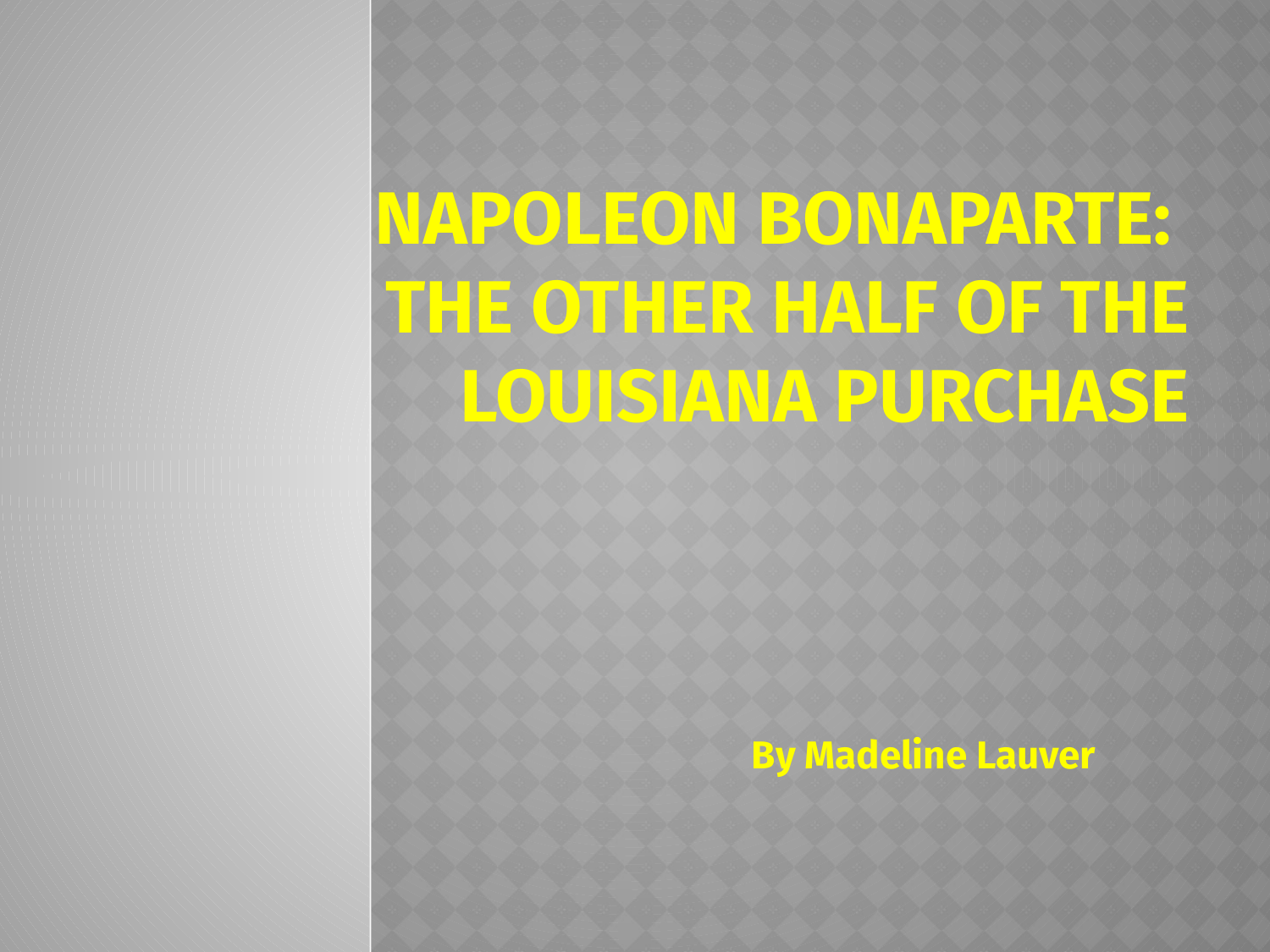

# Napoleon Bonaparte: The Other Half of the Louisiana Purchase
By Madeline Lauver